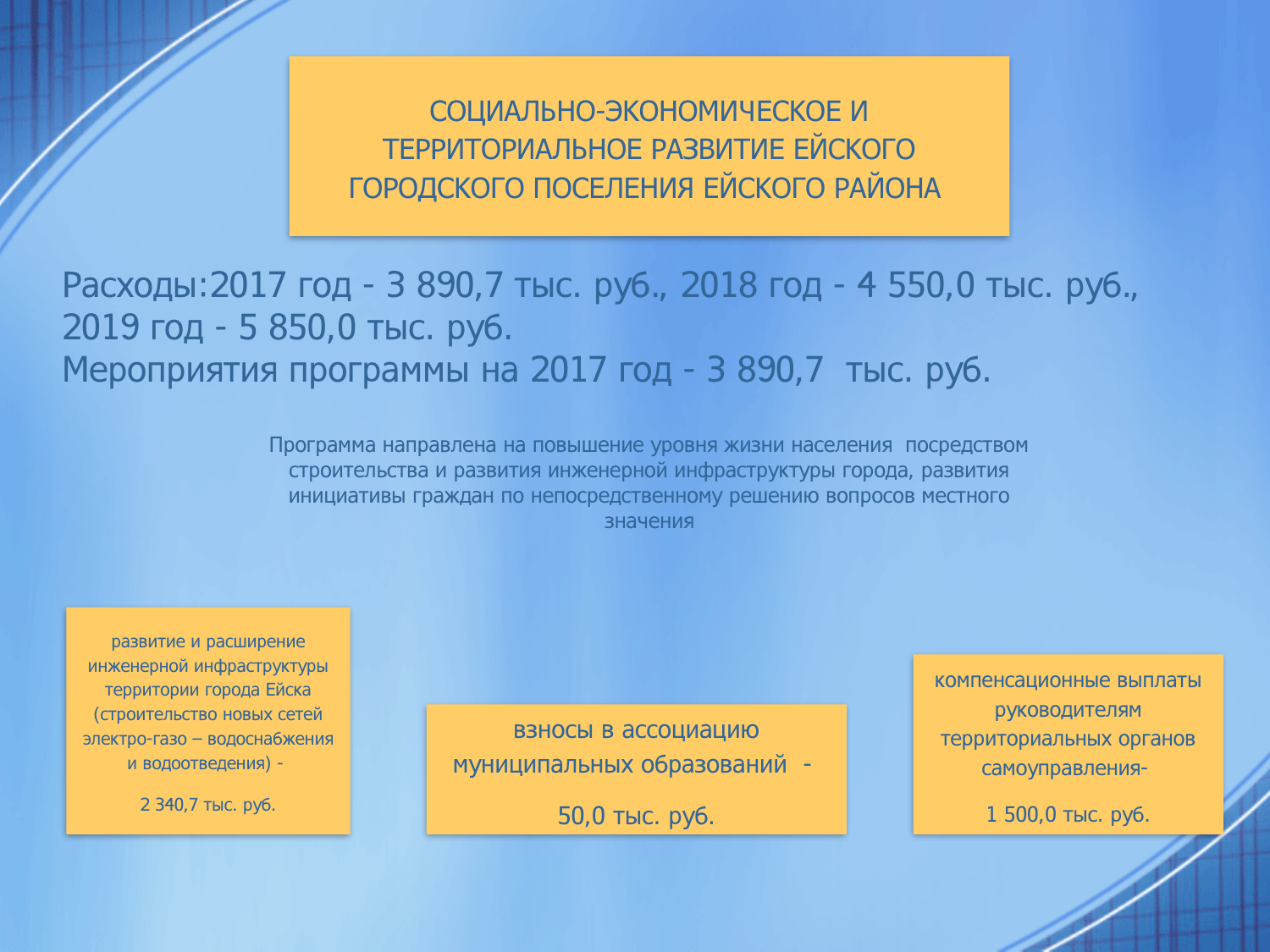

СОЦИАЛЬНО-ЭКОНОМИЧЕСКОЕ И ТЕРРИТОРИАЛЬНОЕ РАЗВИТИЕ ЕЙСКОГО ГОРОДСКОГО ПОСЕЛЕНИЯ ЕЙСКОГО РАЙОНА
Расходы:2017 год - 3 890,7 тыс. руб., 2018 год - 4 550,0 тыс. руб., 2019 год - 5 850,0 тыс. руб.
Мероприятия программы на 2017 год - 3 890,7  тыс. руб.
Программа направлена на повышение уровня жизни населения  посредством строительства и развития инженерной инфраструктуры города, развития инициативы граждан по непосредственному решению вопросов местного значения
развитие и расширение инженерной инфраструктуры территории города Ейска (строительство новых сетей электро-газо – водоснабжения и водоотведения) -
2 340,7 тыс. руб.
компенсационные выплаты руководителям территориальных органов самоуправления-
1 500,0 тыс. руб.
взносы в ассоциацию муниципальных образований  -
50,0 тыс. руб.